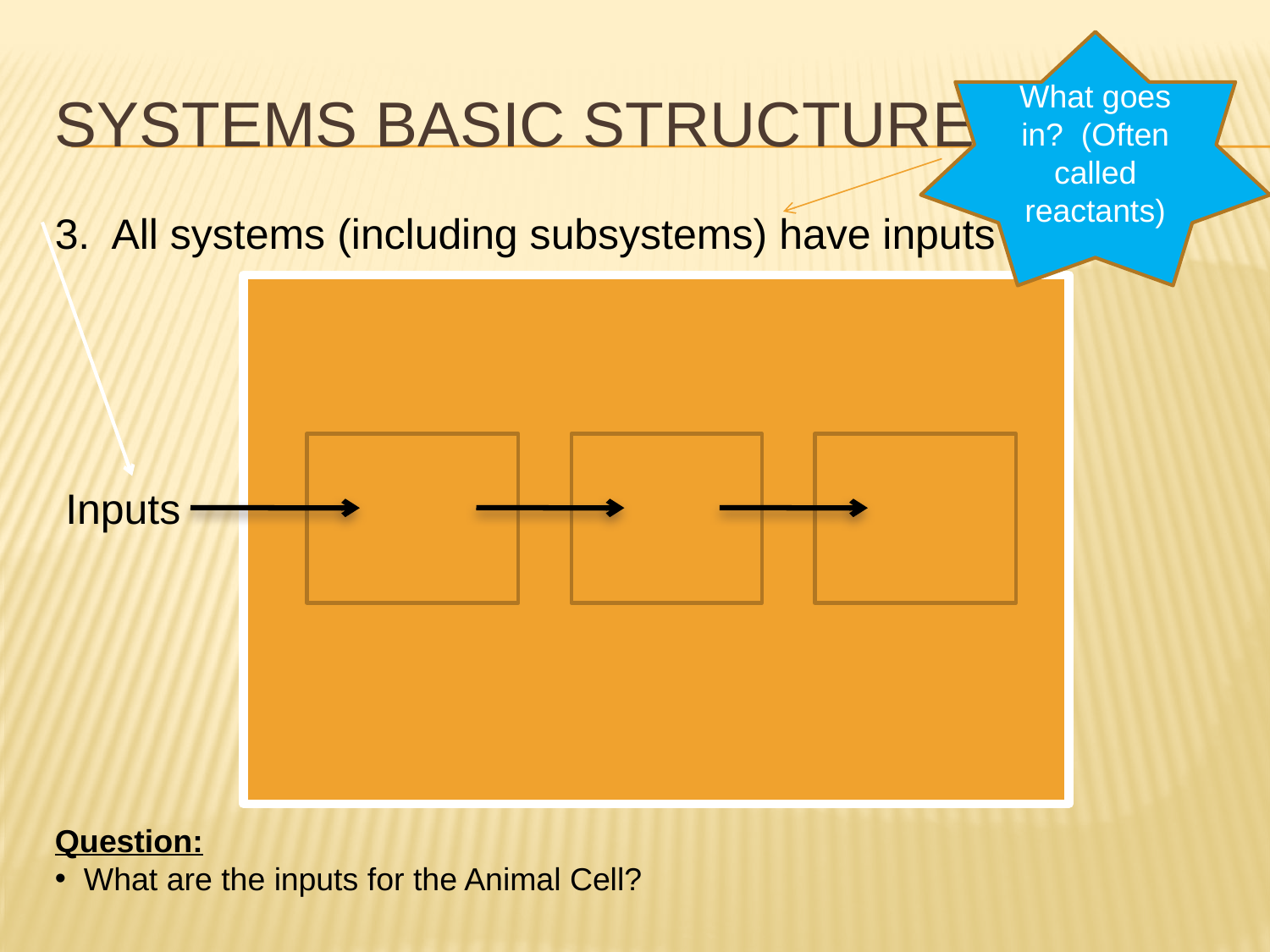

What goes in?  (Often called reactants)
# Systems Basic Structures
3.  All systems (including subsystems) have inputs

Inputs
Question:
  What are the inputs for the Animal Cell?